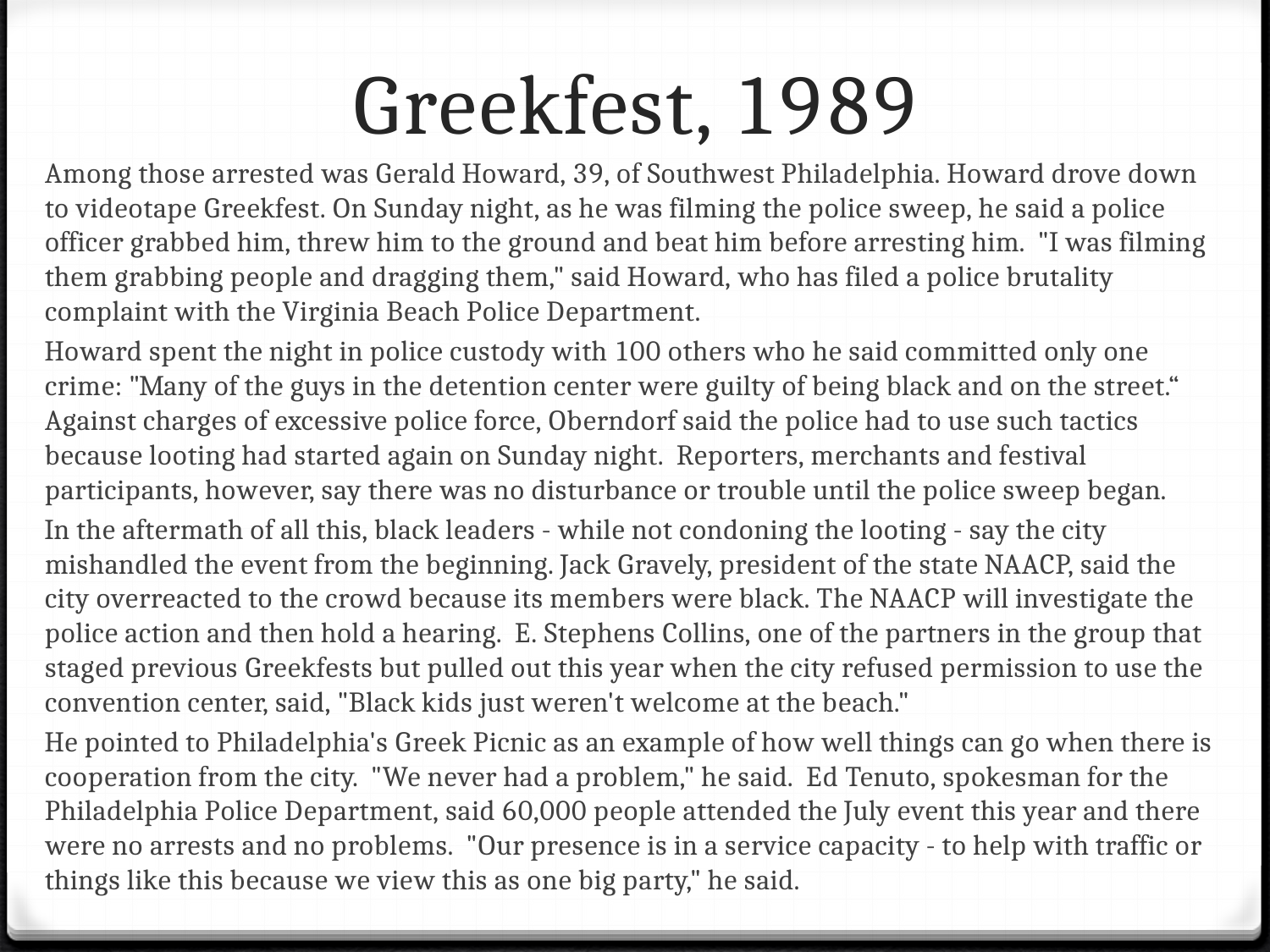

# Greekfest, 1989
Among those arrested was Gerald Howard, 39, of Southwest Philadelphia. Howard drove down to videotape Greekfest. On Sunday night, as he was filming the police sweep, he said a police officer grabbed him, threw him to the ground and beat him before arresting him.  "I was filming them grabbing people and dragging them," said Howard, who has filed a police brutality complaint with the Virginia Beach Police Department.
Howard spent the night in police custody with 100 others who he said committed only one crime: "Many of the guys in the detention center were guilty of being black and on the street.“  Against charges of excessive police force, Oberndorf said the police had to use such tactics because looting had started again on Sunday night.  Reporters, merchants and festival participants, however, say there was no disturbance or trouble until the police sweep began.
In the aftermath of all this, black leaders - while not condoning the looting - say the city mishandled the event from the beginning. Jack Gravely, president of the state NAACP, said the city overreacted to the crowd because its members were black. The NAACP will investigate the police action and then hold a hearing.  E. Stephens Collins, one of the partners in the group that staged previous Greekfests but pulled out this year when the city refused permission to use the convention center, said, "Black kids just weren't welcome at the beach."
He pointed to Philadelphia's Greek Picnic as an example of how well things can go when there is cooperation from the city.  "We never had a problem," he said.  Ed Tenuto, spokesman for the Philadelphia Police Department, said 60,000 people attended the July event this year and there were no arrests and no problems.  "Our presence is in a service capacity - to help with traffic or things like this because we view this as one big party," he said.